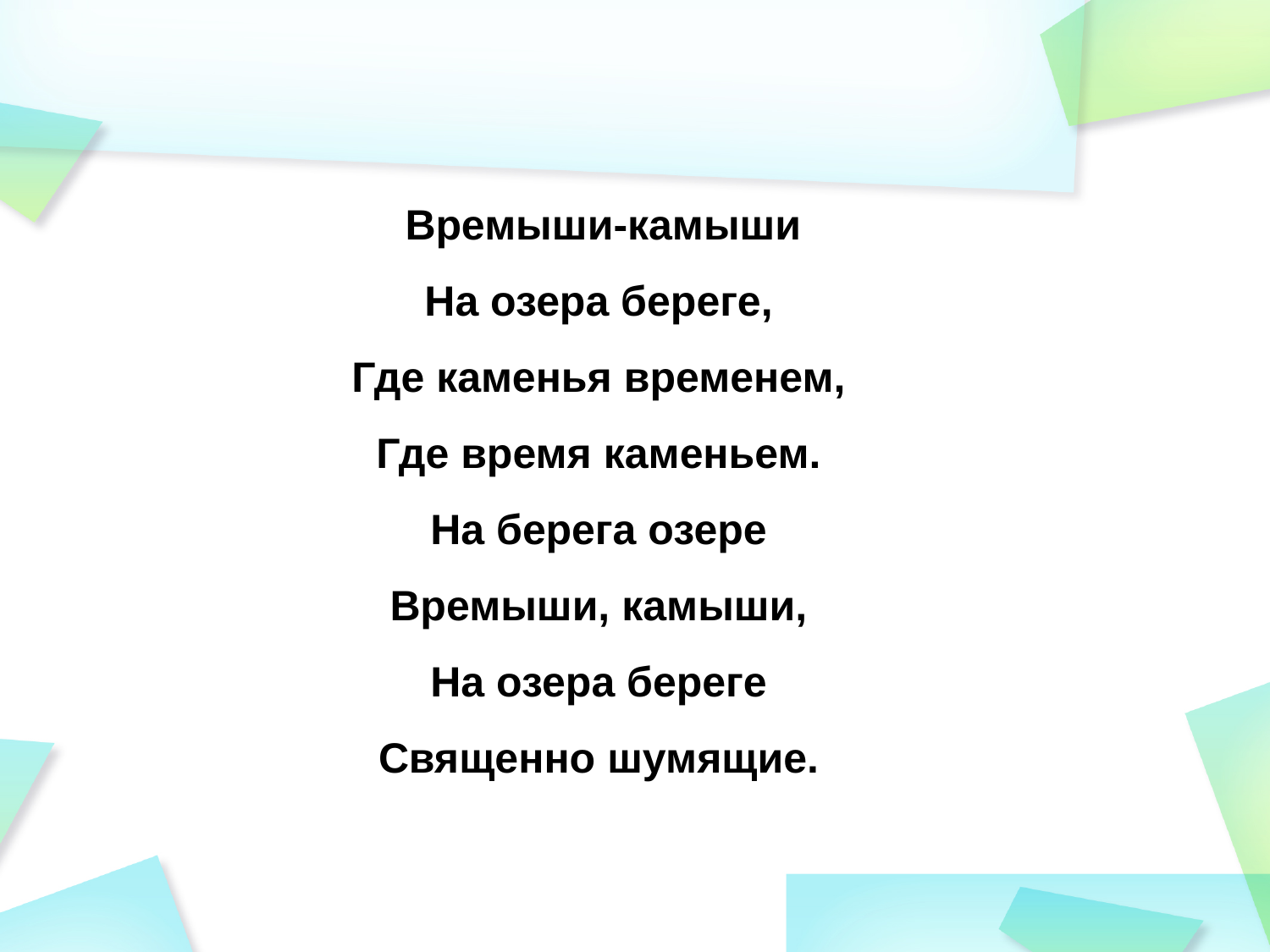

Времыши-камыши
На озера береге,
Где каменья временем,
Где время каменьем.
На берега озере
Времыши, камыши,
На озера береге
Священно шумящие.